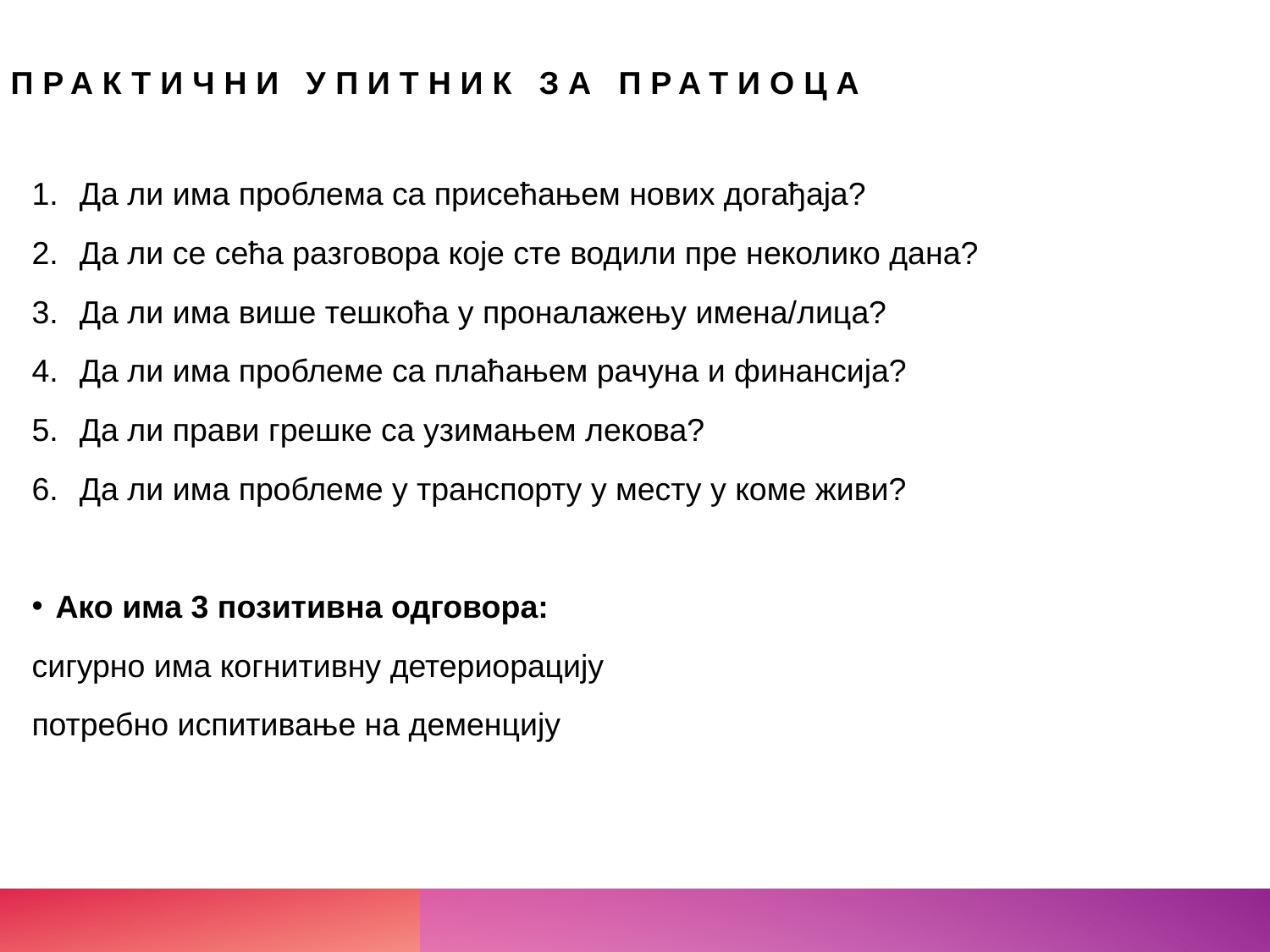

# Практични упитник за пратиоца
Да ли има проблема са присећањем нових догађаја?
Да ли се сећа разговора које сте водили пре неколико дана?
Да ли има више тешкоћа у проналажењу имена/лица?
Да ли има проблеме са плаћањем рачуна и финансија?
Да ли прави грешке са узимањем лекова?
Да ли има проблеме у транспорту у месту у коме живи?

Ако има 3 позитивна одговора:
сигурно има когнитивну детериорацију
потребно испитивање на деменцију